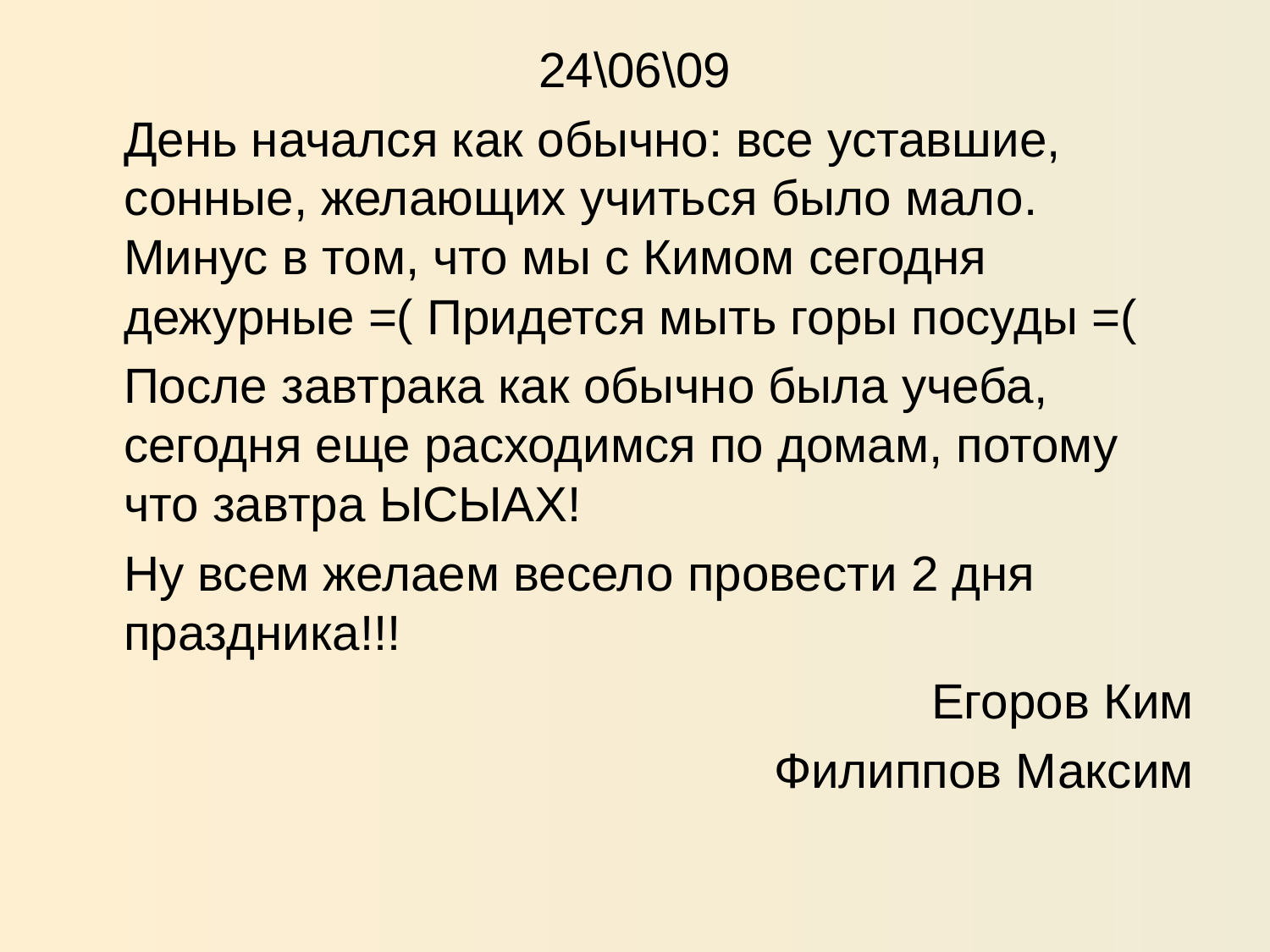

24\06\09
	День начался как обычно: все уставшие, сонные, желающих учиться было мало. Минус в том, что мы с Кимом сегодня дежурные =( Придется мыть горы посуды =(
	После завтрака как обычно была учеба, сегодня еще расходимся по домам, потому что завтра ЫСЫАХ!
	Ну всем желаем весело провести 2 дня праздника!!!
Егоров Ким
Филиппов Максим